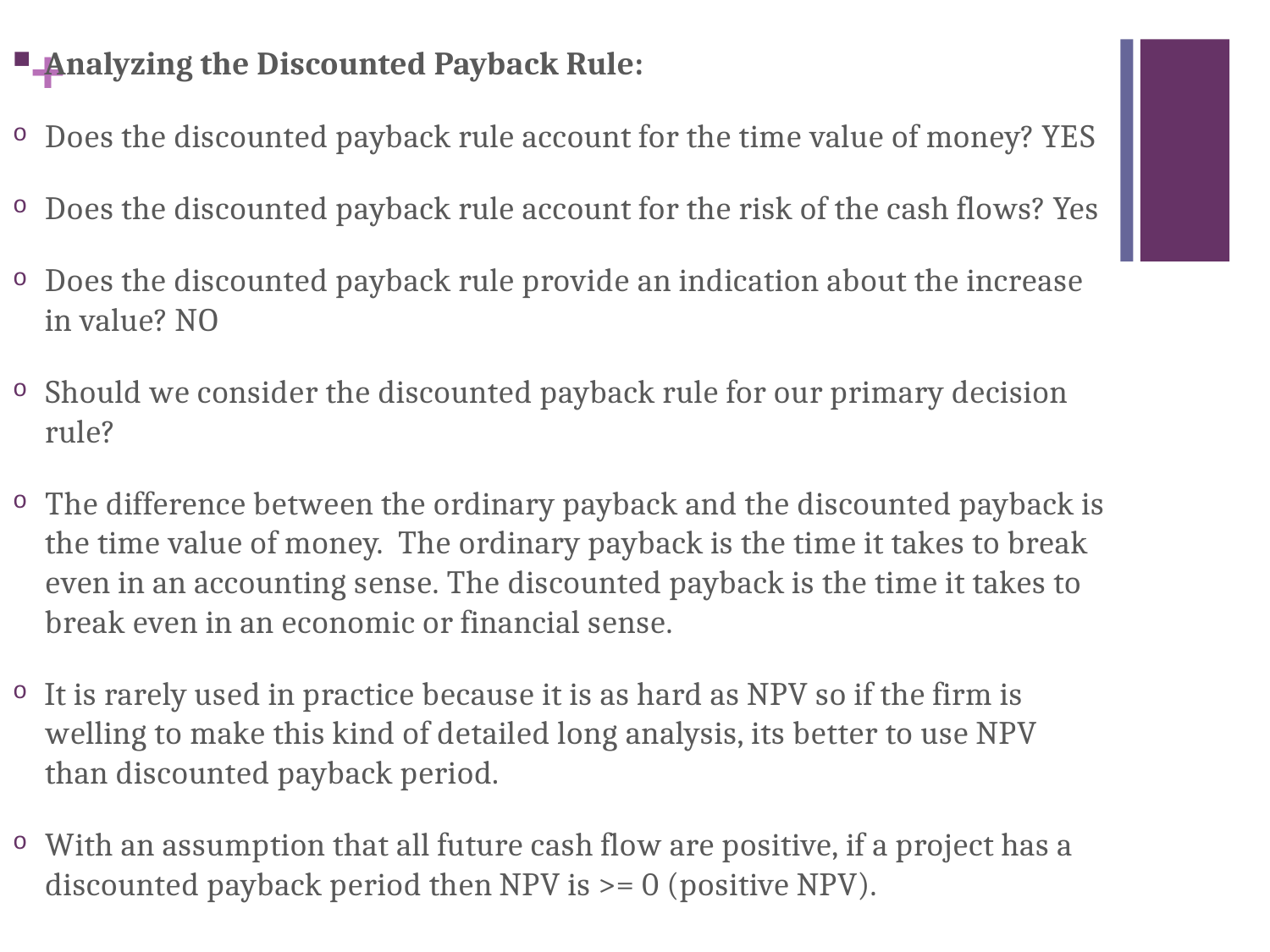

Analyzing the Discounted Payback Rule:
Does the discounted payback rule account for the time value of money? YES
Does the discounted payback rule account for the risk of the cash flows? Yes
Does the discounted payback rule provide an indication about the increase in value? NO
Should we consider the discounted payback rule for our primary decision rule?
The difference between the ordinary payback and the discounted payback is the time value of money.  The ordinary payback is the time it takes to break even in an accounting sense. The discounted payback is the time it takes to break even in an economic or financial sense.
It is rarely used in practice because it is as hard as NPV so if the firm is welling to make this kind of detailed long analysis, its better to use NPV than discounted payback period.
With an assumption that all future cash flow are positive, if a project has a discounted payback period then NPV is >= 0 (positive NPV).